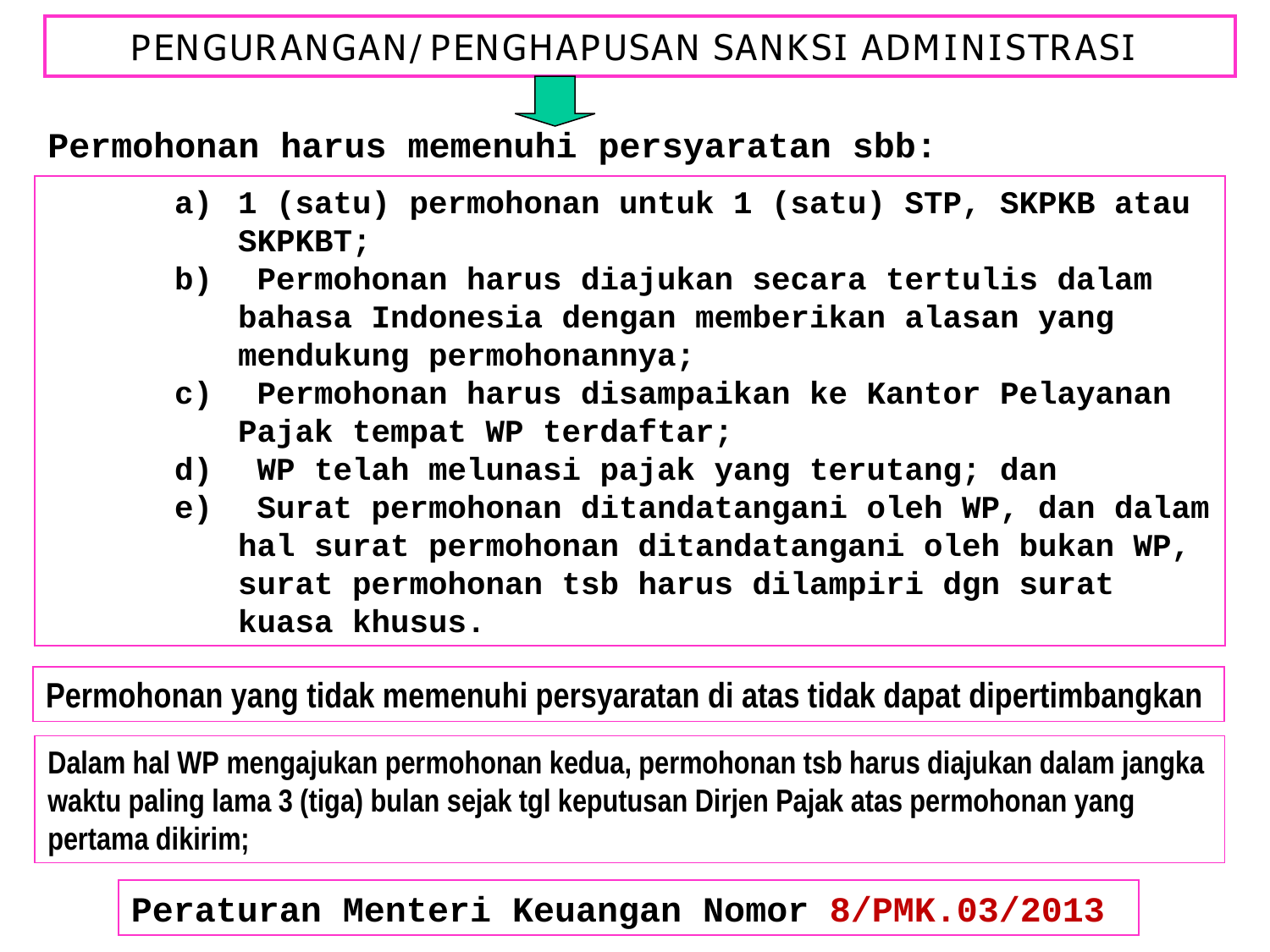

# PENGURANGAN/PENGHAPUSAN SANKSI ADMINISTRASI

Permohonan harus memenuhi persyaratan sbb:
1 (satu) permohonan untuk 1 (satu) STP, SKPKB atau SKPKBT;
 Permohonan harus diajukan secara tertulis dalam bahasa Indonesia dengan memberikan alasan yang mendukung permohonannya;
 Permohonan harus disampaikan ke Kantor Pelayanan Pajak tempat WP terdaftar;
 WP telah melunasi pajak yang terutang; dan
 Surat permohonan ditandatangani oleh WP, dan dalam hal surat permohonan ditandatangani oleh bukan WP, surat permohonan tsb harus dilampiri dgn surat kuasa khusus.
Permohonan yang tidak memenuhi persyaratan di atas tidak dapat dipertimbangkan
Dalam hal WP mengajukan permohonan kedua, permohonan tsb harus diajukan dalam jangka waktu paling lama 3 (tiga) bulan sejak tgl keputusan Dirjen Pajak atas permohonan yang pertama dikirim;
Peraturan Menteri Keuangan Nomor 8/PMK.03/2013